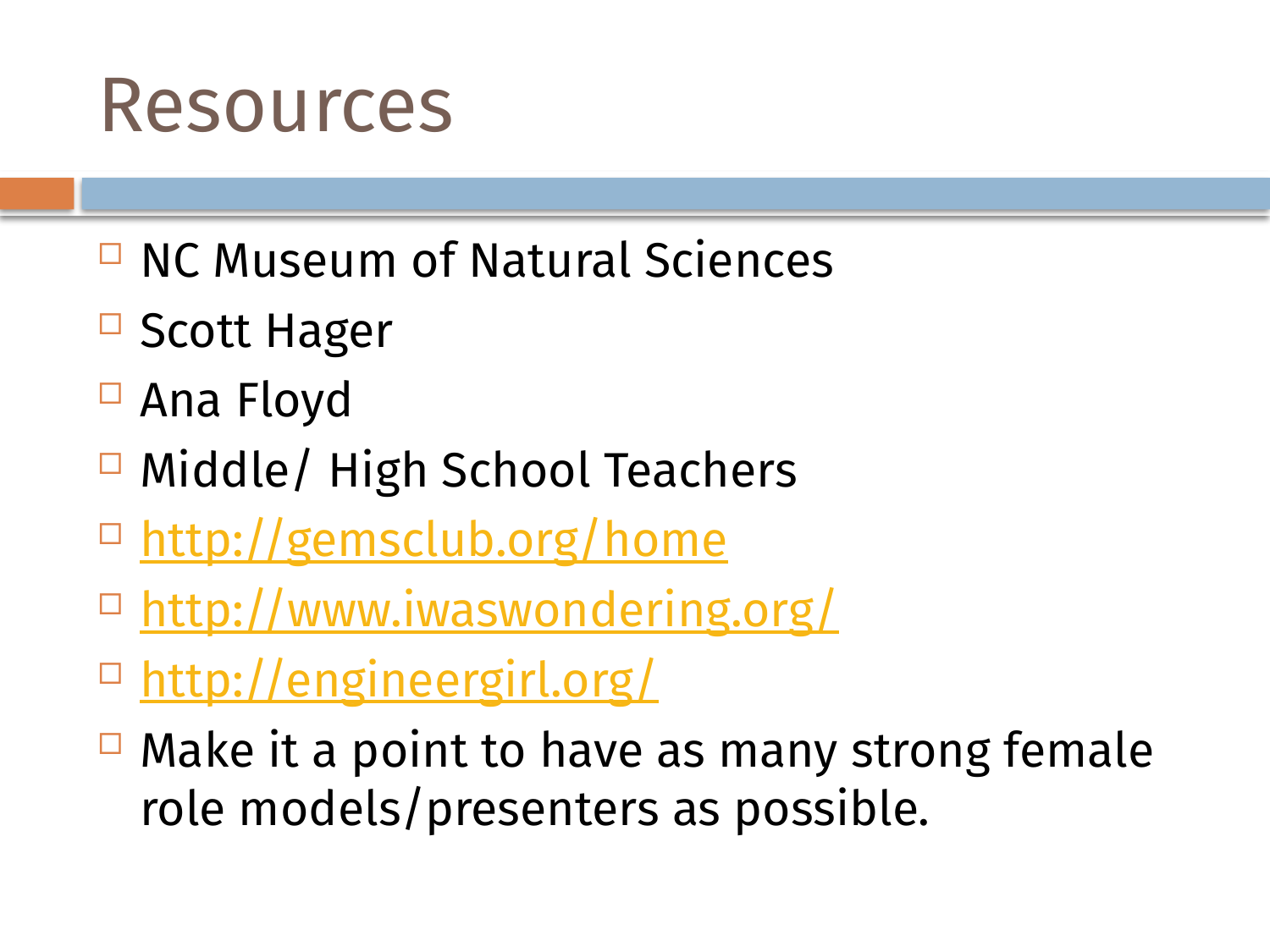

# Resources
NC Museum of Natural Sciences
Scott Hager
Ana Floyd
Middle/ High School Teachers
http://gemsclub.org/home
http://www.iwaswondering.org/
http://engineergirl.org/
Make it a point to have as many strong female role models/presenters as possible.